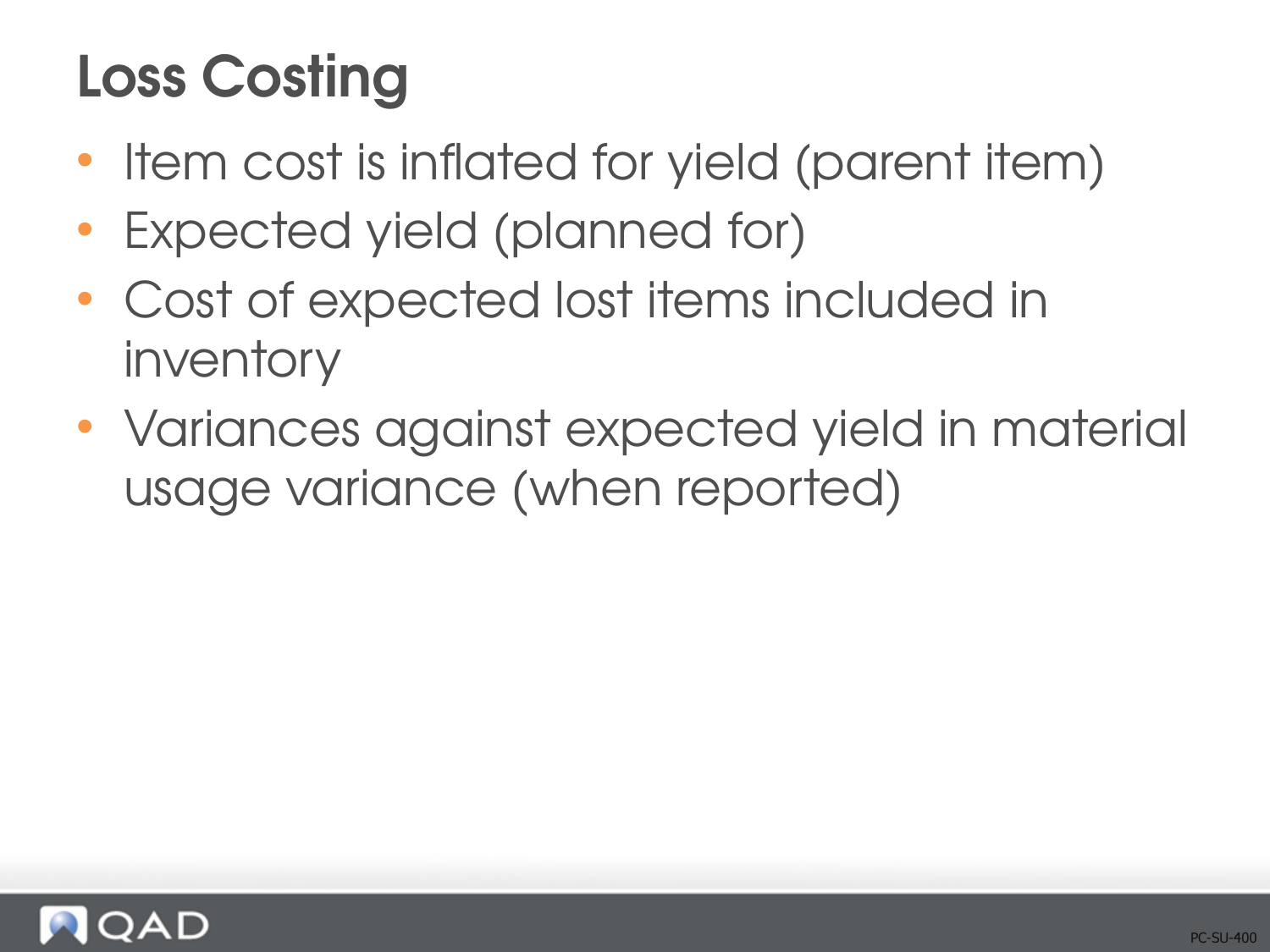

# Loss Costing
Item cost is inflated for yield (parent item)
Expected yield (planned for)
Cost of expected lost items included in inventory
Variances against expected yield in material usage variance (when reported)

PC-SU-400